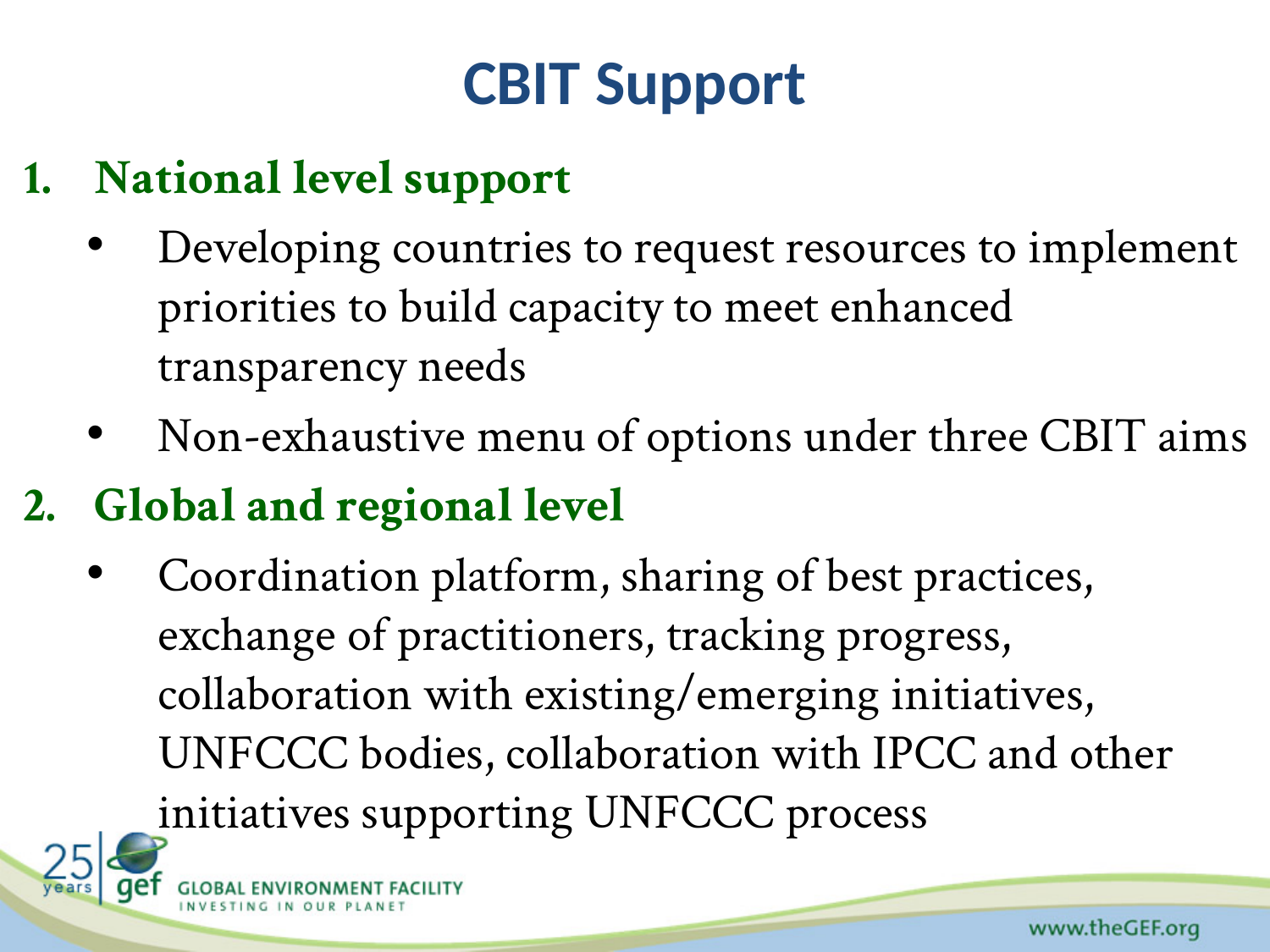

# CBIT Support
National level support
Developing countries to request resources to implement priorities to build capacity to meet enhanced transparency needs
Non-exhaustive menu of options under three CBIT aims
Global and regional level
Coordination platform, sharing of best practices, exchange of practitioners, tracking progress, collaboration with existing/emerging initiatives, UNFCCC bodies, collaboration with IPCC and other initiatives supporting UNFCCC process